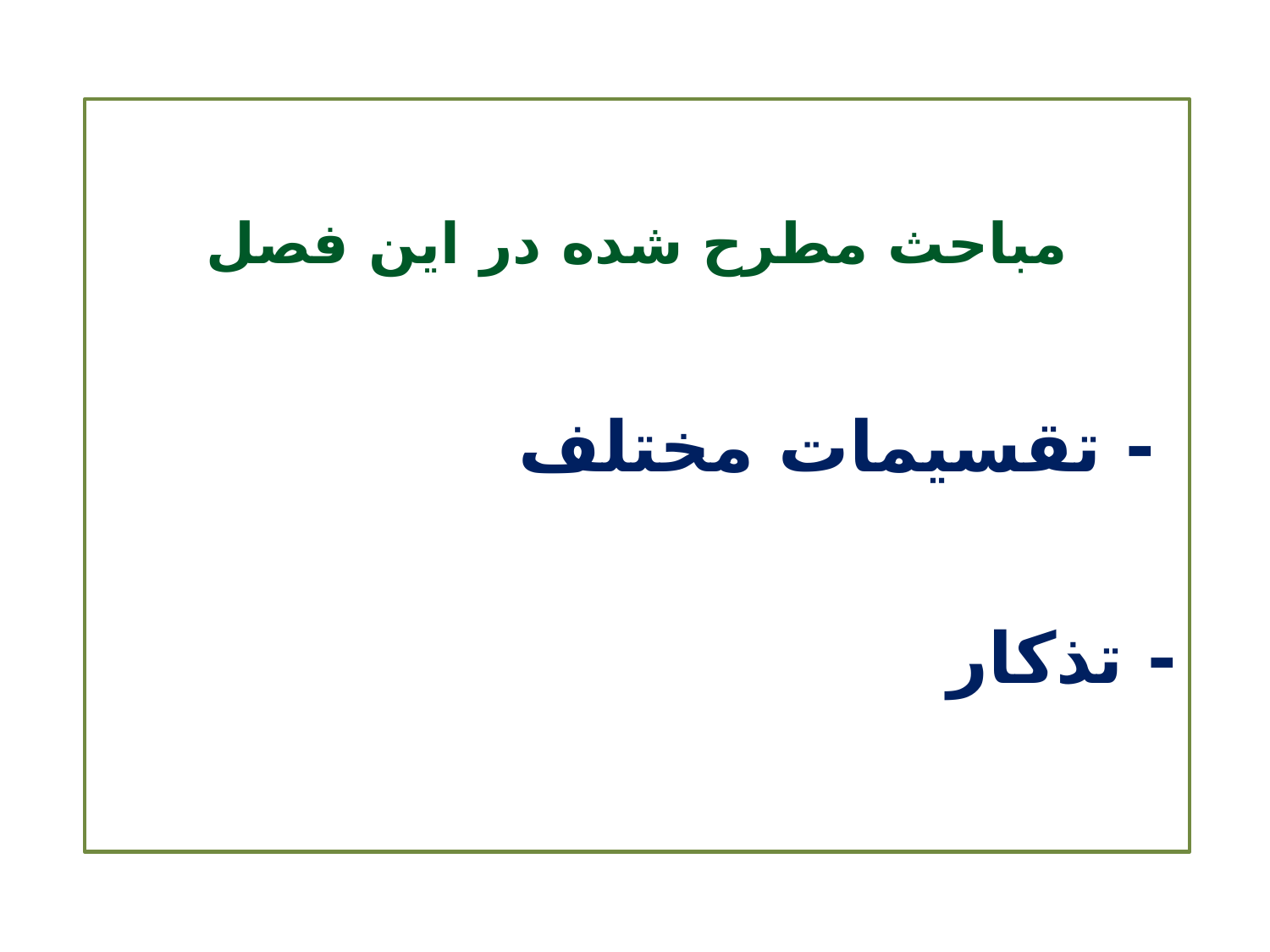

مباحث مطرح شده در این فصل
 - تقسیمات مختلف
- تذکار